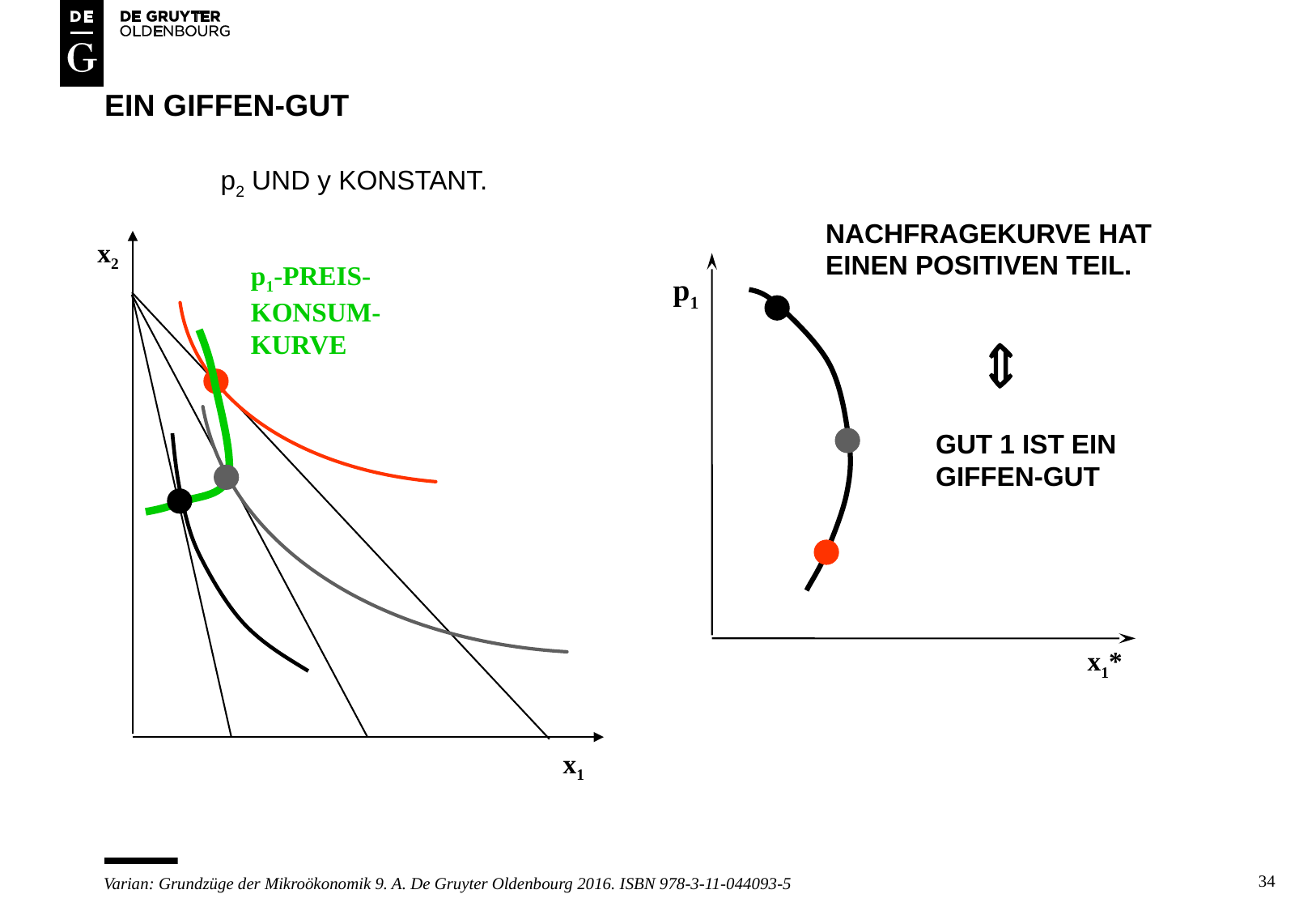

# Ein Giffen-Gut
p2 UND y KONSTANT.
NACHFRAGEKURVE HAT
EINEN POSITIVEN TEIL.
x2

p1-PREIS-
KONSUM-
KURVE

p1

⇔

GUT 1 IST EIN
GIFFEN-GUT

x1*

x1
34
Varian: Grundzüge der Mikroökonomik 9. A. De Gruyter Oldenbourg 2016. ISBN 978-3-11-044093-5